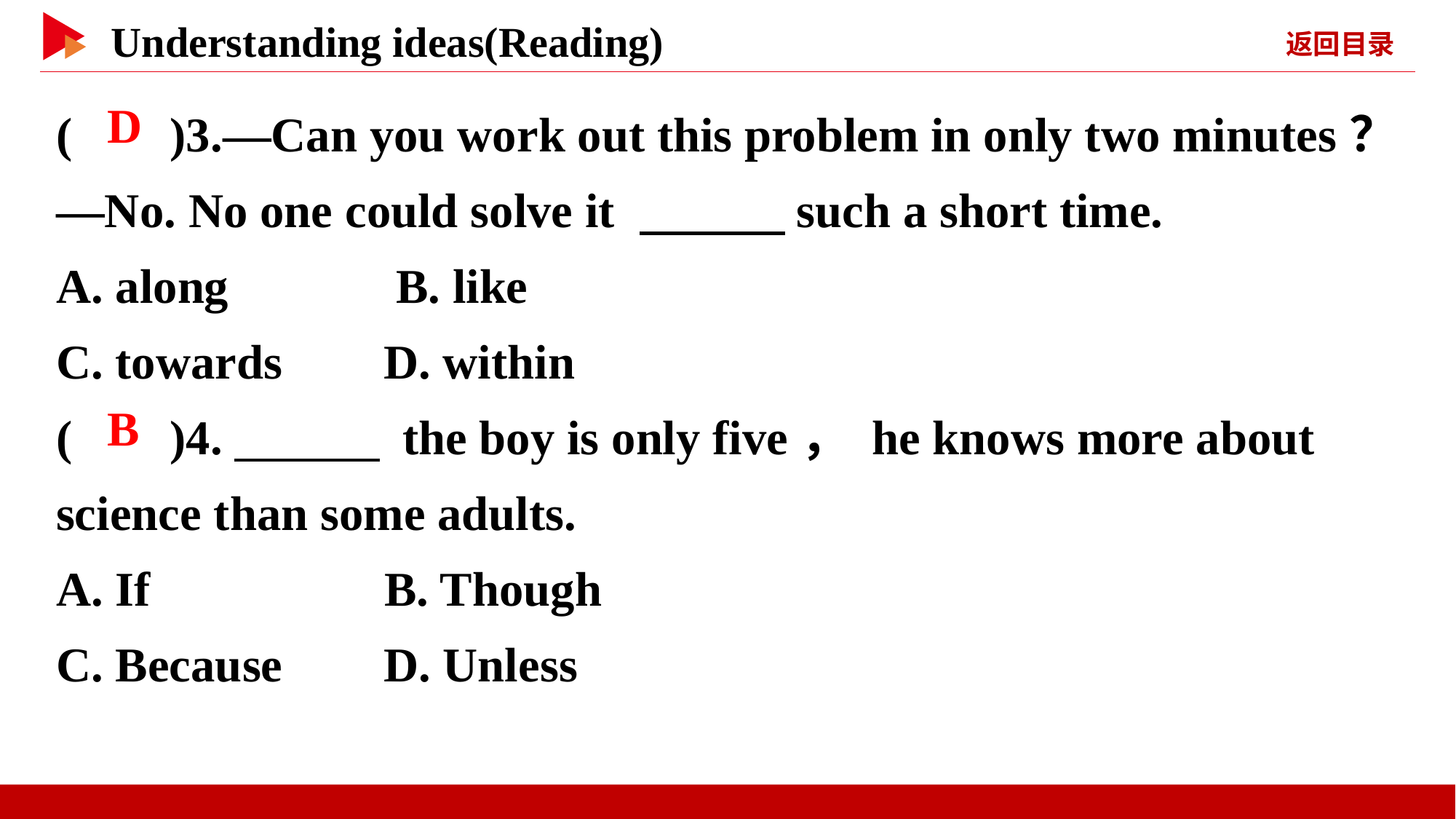

(        )3.—Can you work out this problem in only two minutes？
—No. No one could solve it 　　　such a short time.
A. along	          B. like
C. towards	D. within
(        )4.　　　 the boy is only five， he knows more about science than some adults.
A. If	                  B. Though
C. Because	D. Unless
   D
   B